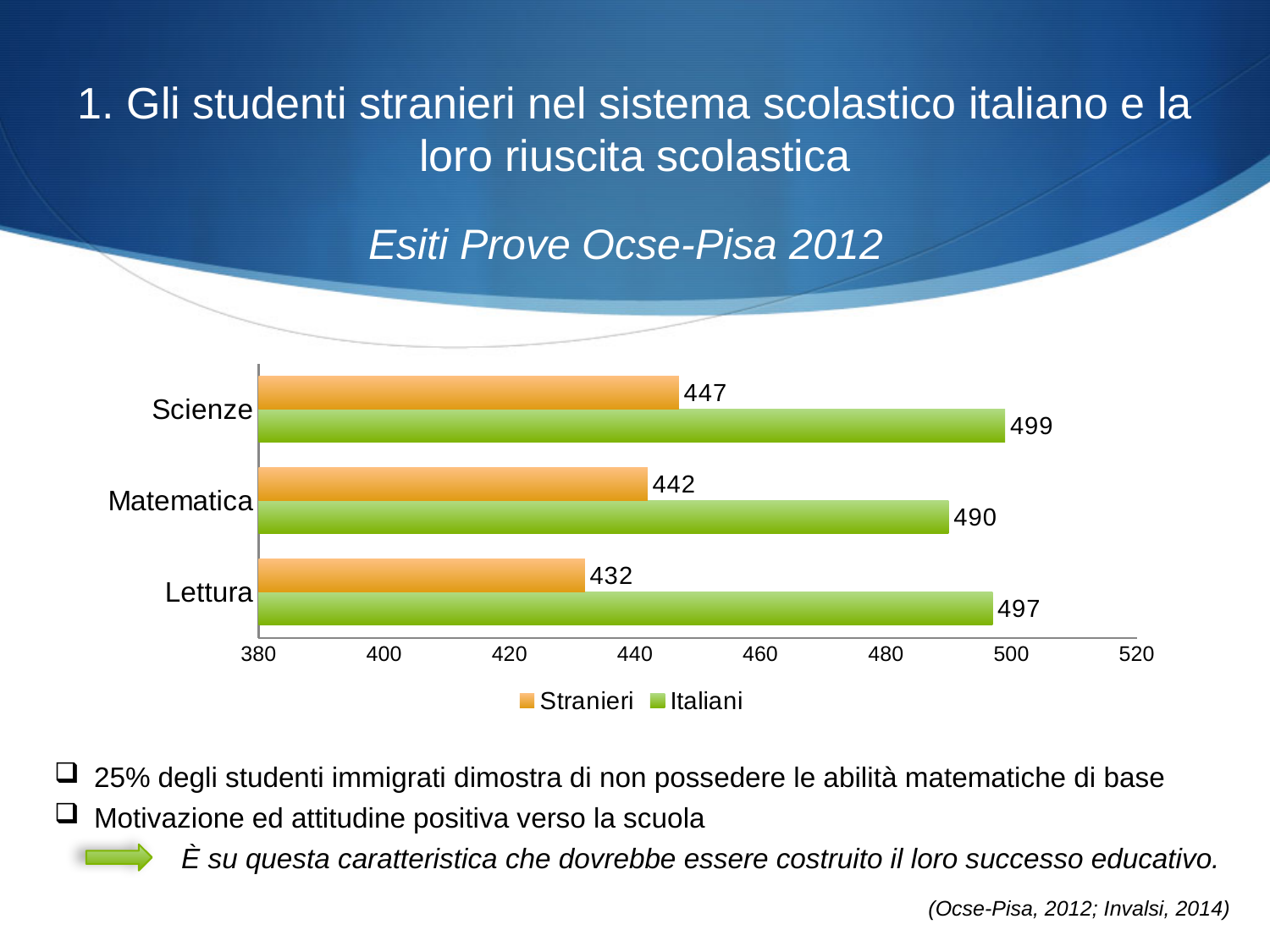

# 1. Gli studenti stranieri nel sistema scolastico italiano e la loro riuscita scolastica
Esiti Prove Ocse-Pisa 2012

### Chart

| Category | Italiani | Stranieri |
|---|---|---|
| Lettura | 497.0 | 432.0 |
| Matematica | 490.0 | 442.0 |
| Scienze | 499.0 | 447.0 |
25% degli studenti immigrati dimostra di non possedere le abilità matematiche di base
Motivazione ed attitudine positiva verso la scuola
 	È su questa caratteristica che dovrebbe essere costruito il loro successo educativo.

(Ocse-Pisa, 2012; Invalsi, 2014)